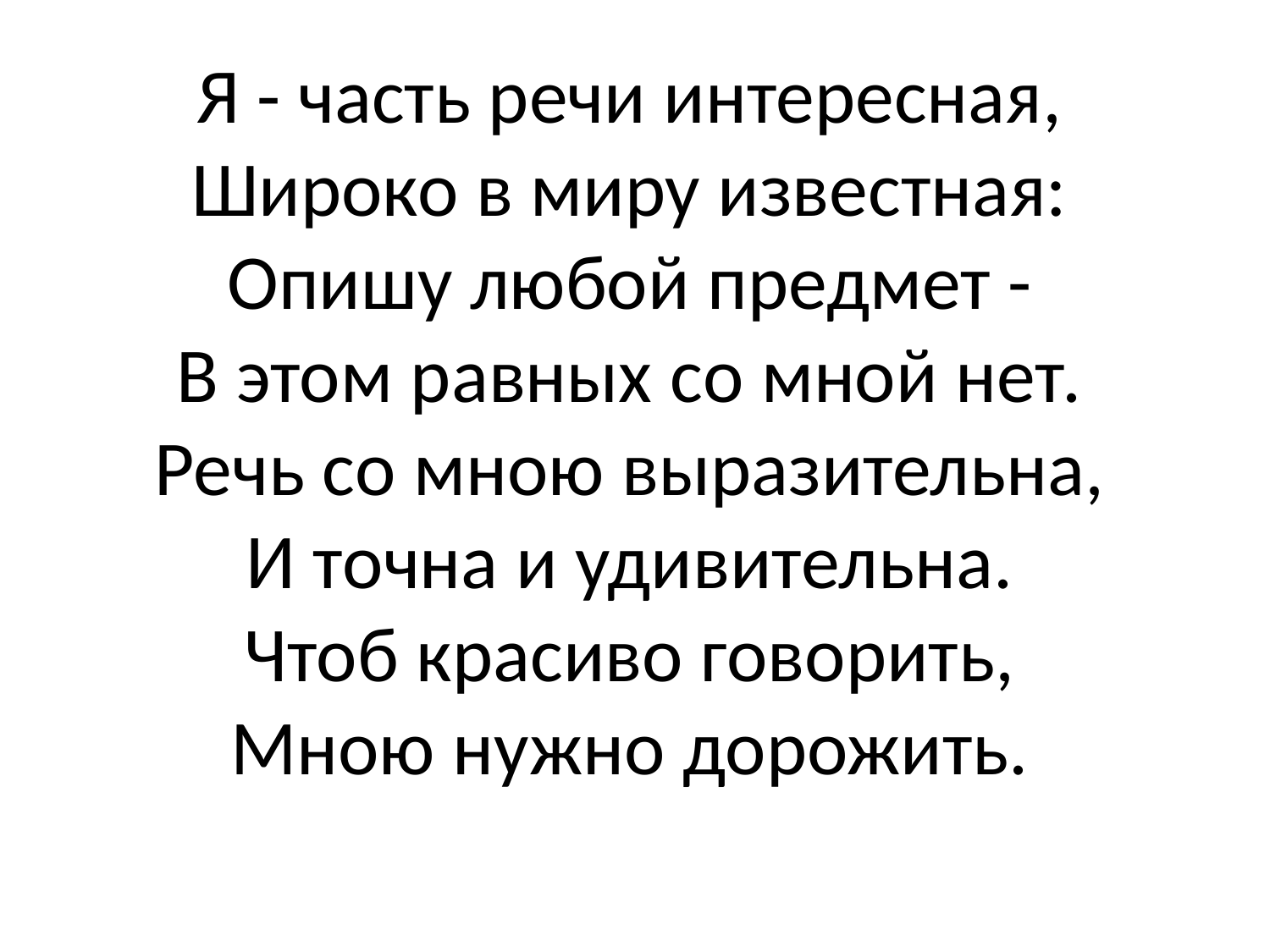

Я - часть речи интересная,
Широко в миру известная:
Опишу любой предмет -
В этом равных со мной нет.
Речь со мною выразительна,
И точна и удивительна.
Чтоб красиво говорить,
Мною нужно дорожить.
#